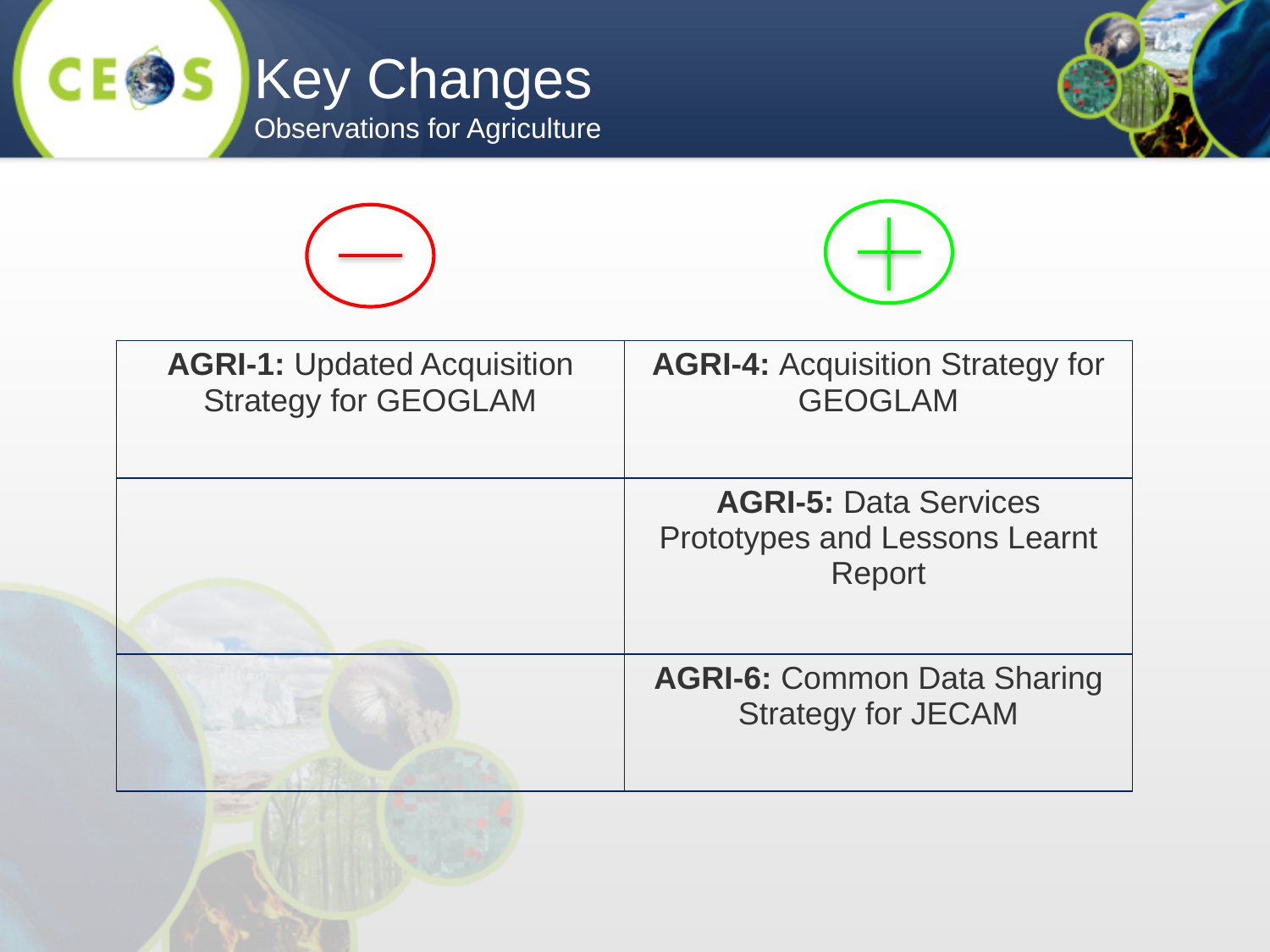

Key Changes
Observations for Agriculture

| AGRI‐1: Updated Acquisition Strategy for GEOGLAM | AGRI-4: Acquisition Strategy for GEOGLAM |
| --- | --- |
|  | AGRI-5: Data Services Prototypes and Lessons Learnt Report |
|  | AGRI-6: Common Data Sharing Strategy for JECAM |